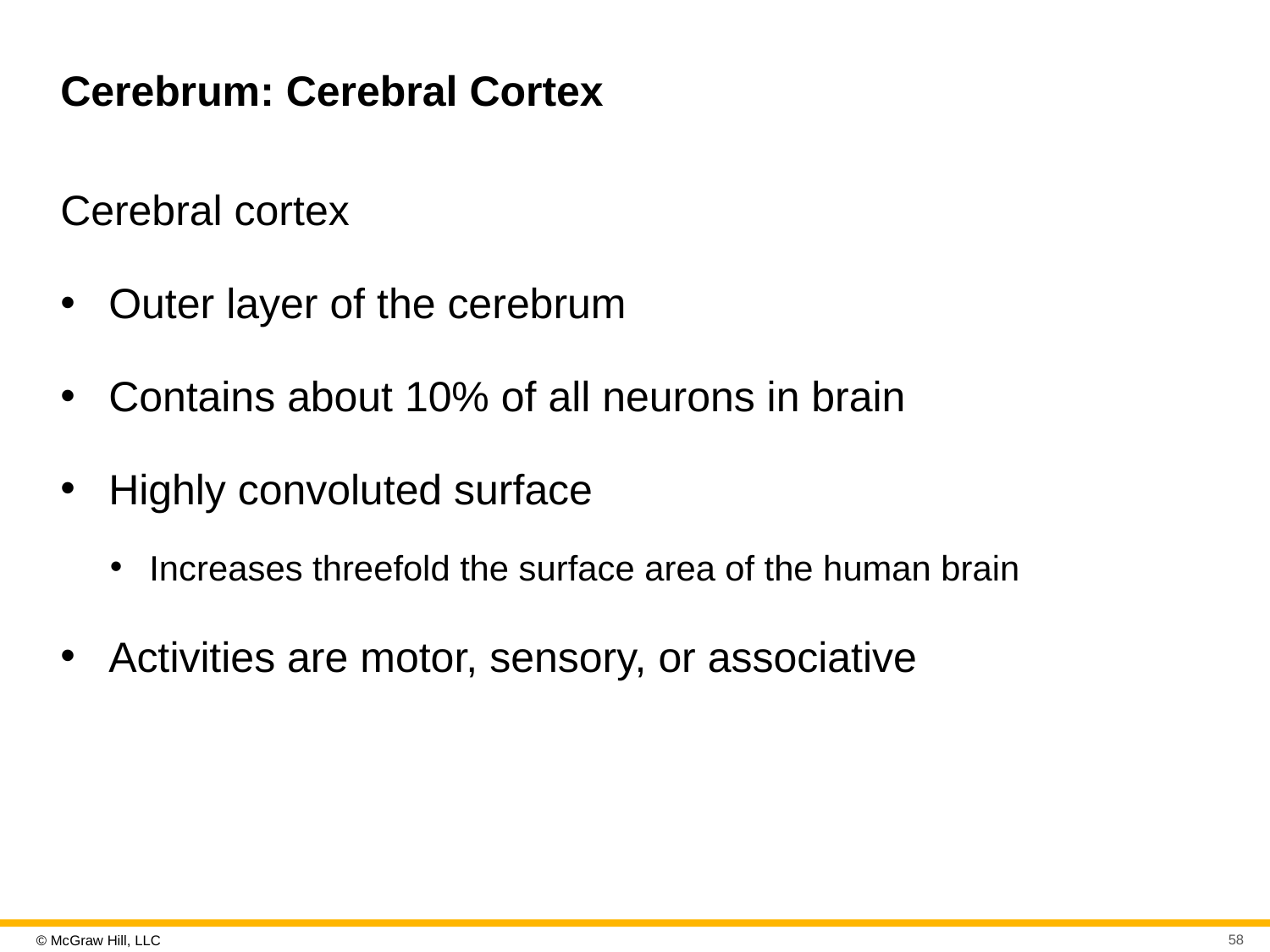

# Cerebrum: Cerebral Cortex
Cerebral cortex
Outer layer of the cerebrum
Contains about 10% of all neurons in brain
Highly convoluted surface
Increases threefold the surface area of the human brain
Activities are motor, sensory, or associative
58